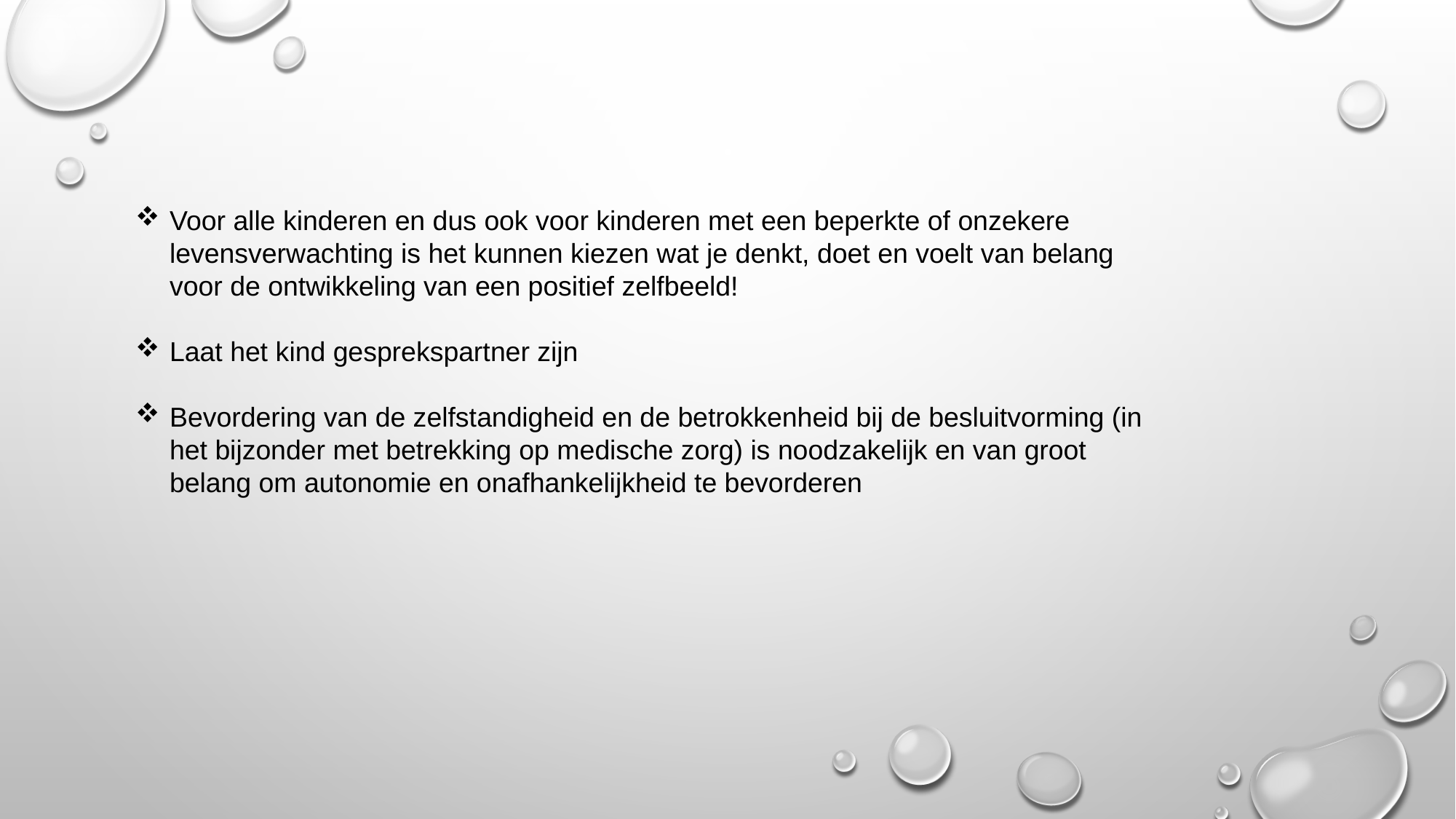

Voor alle kinderen en dus ook voor kinderen met een beperkte of onzekere levensverwachting is het kunnen kiezen wat je denkt, doet en voelt van belang voor de ontwikkeling van een positief zelfbeeld!

Laat het kind gesprekspartner zijn

Bevordering van de zelfstandigheid en de betrokkenheid bij de besluitvorming (in het bijzonder met betrekking op medische zorg) is noodzakelijk en van groot belang om autonomie en onafhankelijkheid te bevorderen